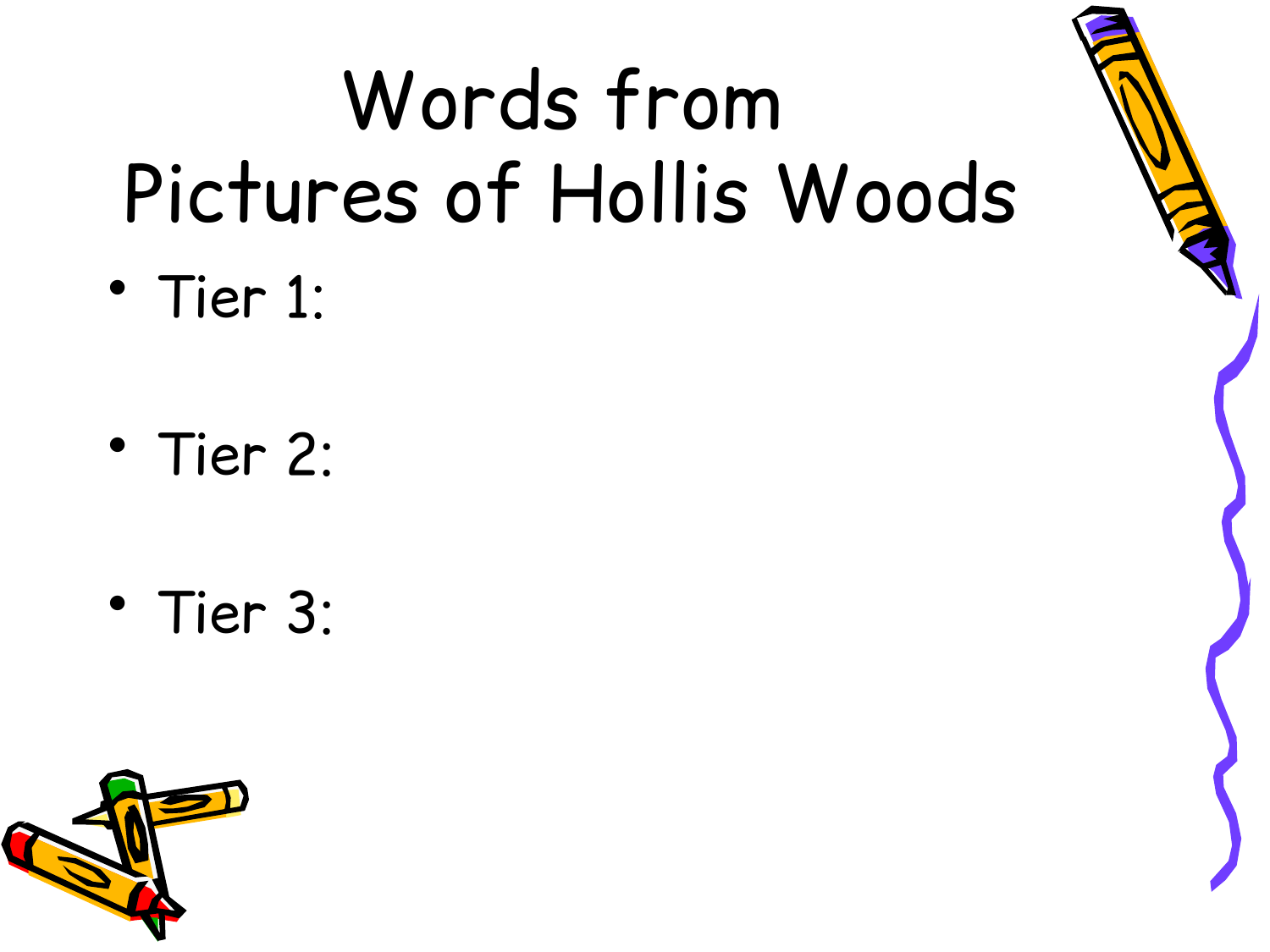

# Words from Pictures of Hollis Woods
Tier 1:

Tier 2:

Tier 3: